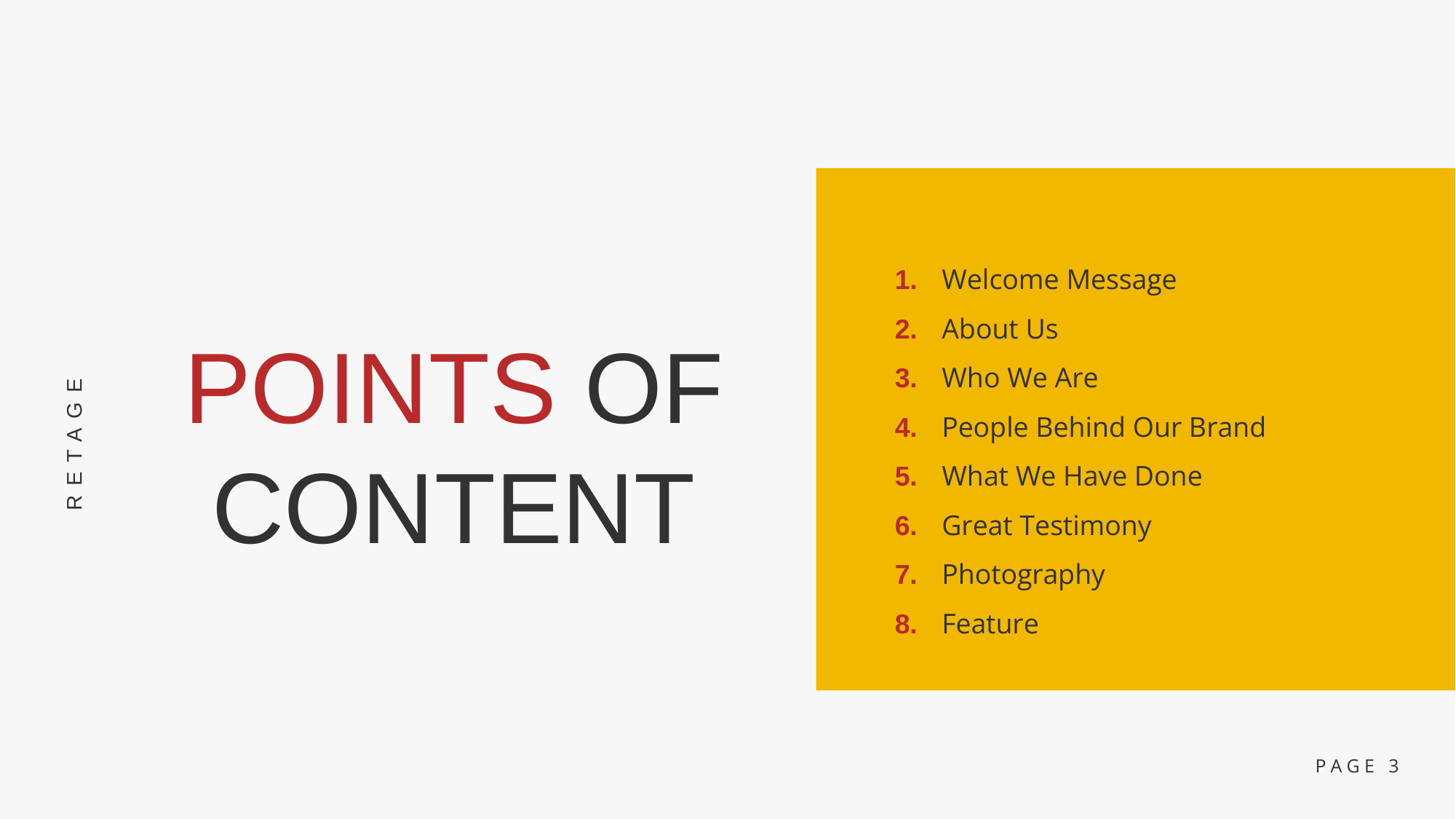

1.
2.
3.
4.
5.
6.
7.
8.
Welcome Message
About Us
Who We Are
People Behind Our Brand
What We Have Done
Great Testimony
Photography
Feature
POINTS OF CONTENT
RETAGE
PAGE 3